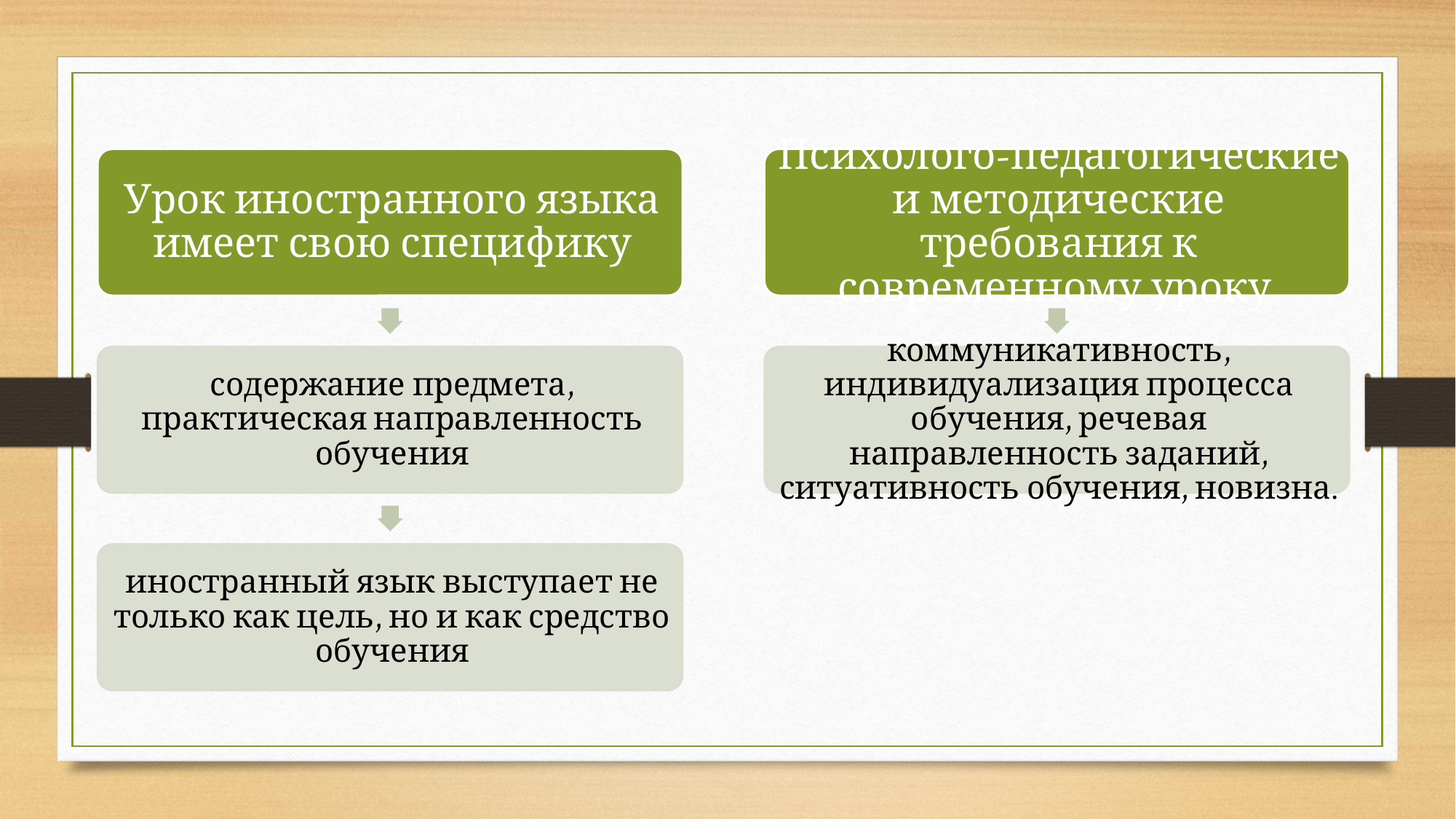

Урок иностранного языка имеет свою специфику
содержание предмета, практическая направленность обучения
иностранный язык выступает не только как цель, но и как средство обучения
Психолого-педагогические и методические требования к современному уроку
коммуникативность, индивидуализация процесса обучения, речевая направленность заданий, ситуативность обучения, новизна.